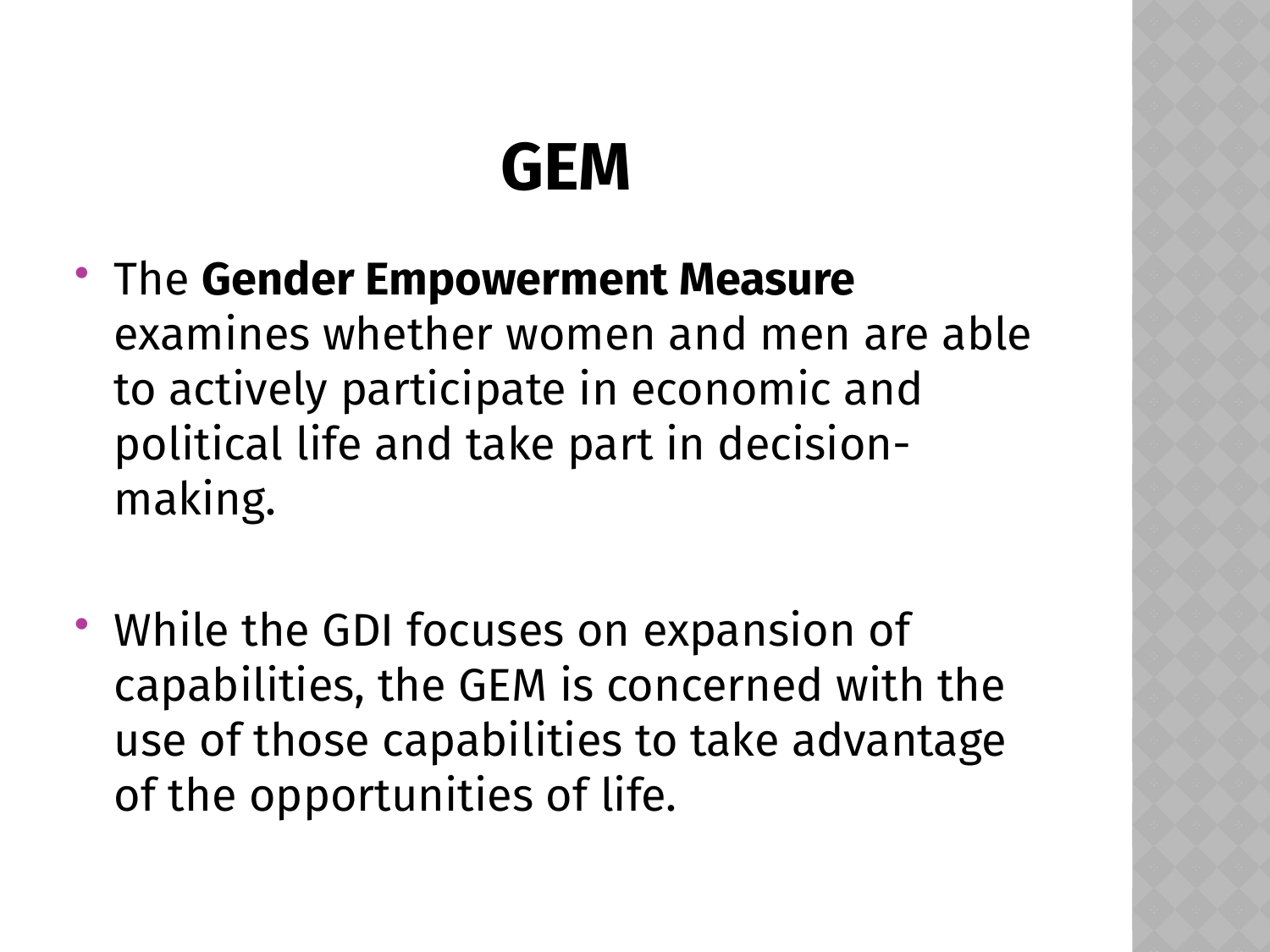

# GEM
The Gender Empowerment Measure examines whether women and men are able to actively participate in economic and political life and take part in decision-making.

While the GDI focuses on expansion of capabilities, the GEM is concerned with the use of those capabilities to take advantage of the opportunities of life.